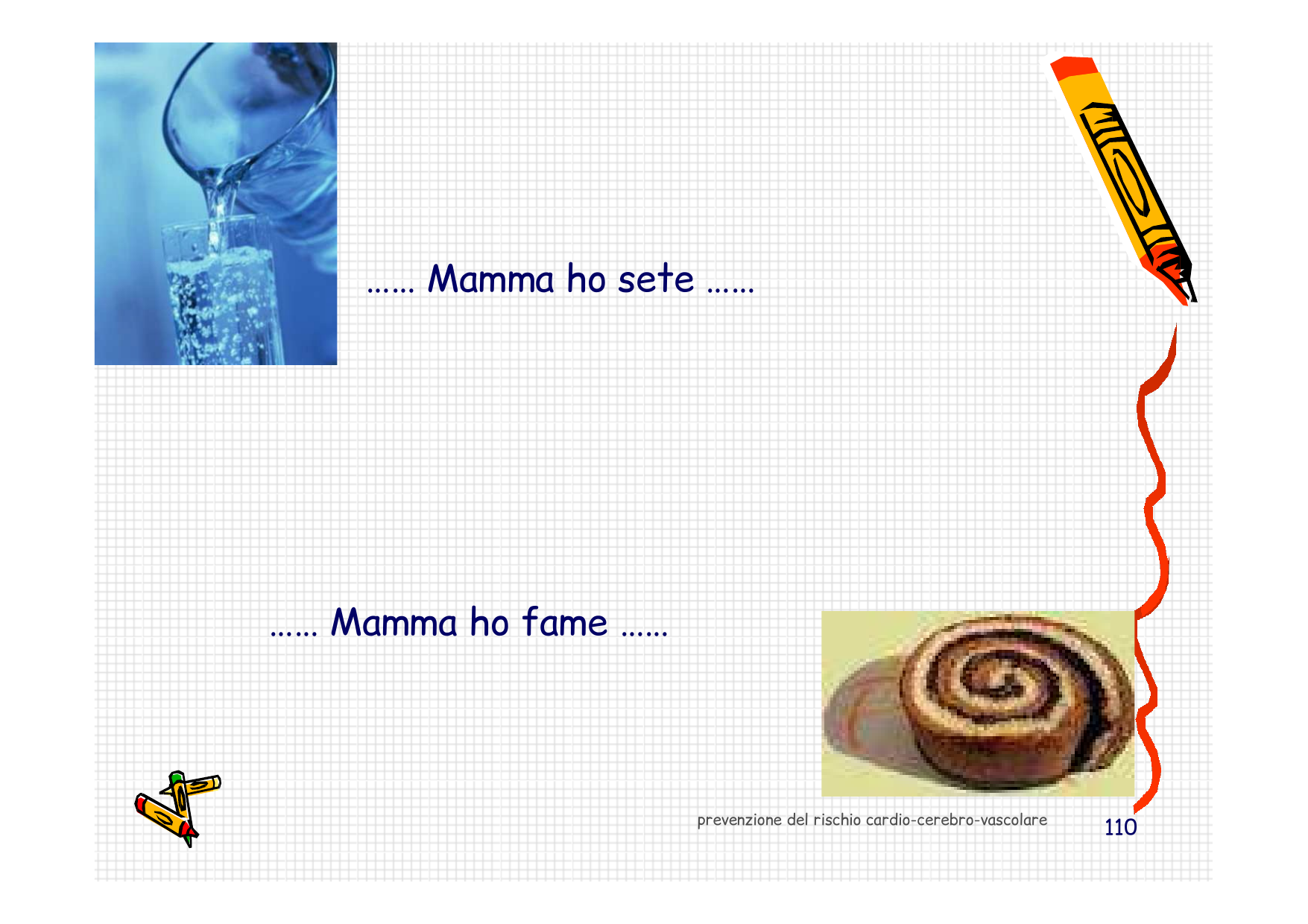

Provincia Milano 1

…… Mamma ho sete ……

…… Mamma ho fame ……

prevenzione del rischio cardio-cerebro-vascolare

110